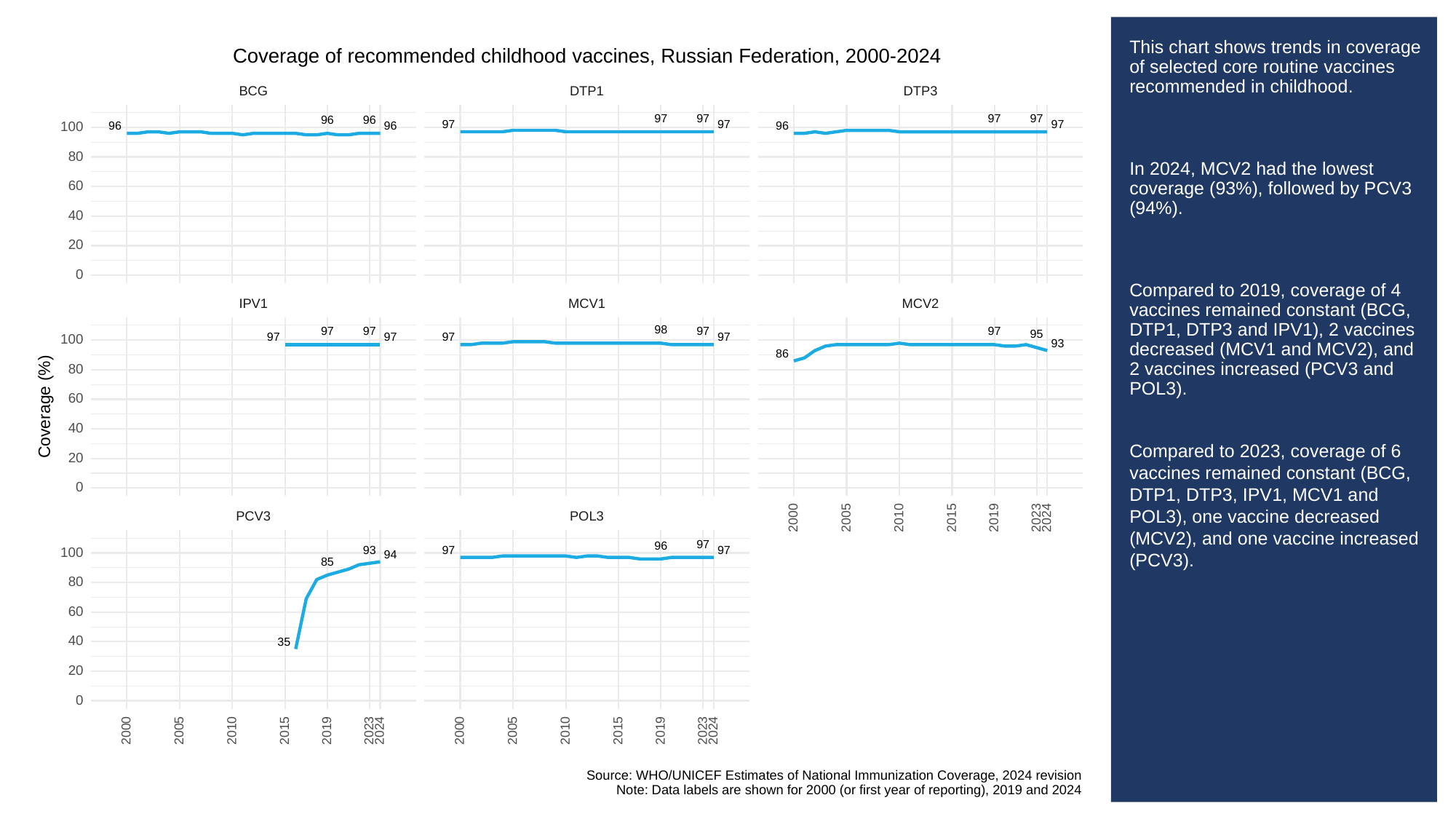

# This chart shows trends in coverage of selected core routine vaccines recommended in childhood.

In 2024, MCV2 had the lowest coverage (93%), followed by PCV3 (94%).

Compared to 2019, coverage of 4 vaccines remained constant (BCG, DTP1, DTP3 and IPV1), 2 vaccines decreased (MCV1 and MCV2), and 2 vaccines increased (PCV3 and POL3).

Compared to 2023, coverage of 6 vaccines remained constant (BCG, DTP1, DTP3, IPV1, MCV1 and POL3), one vaccine decreased (MCV2), and one vaccine increased (PCV3).

Coverage of recommended childhood vaccines, Russian Federation, 2000-2024
BCG
DTP3
DTP1

97
97
97
97
96
96
97
97
97
96
96
96
100

80

60

40

20

0

MCV1
MCV2
IPV1

98
97
97
97
97
95
97
97
97
97
100
93

86

80

60
Coverage (%)

40

20

0

POL3
PCV3
2023
2000
2005
2010
2015
2019
2024

97
96
97
97
93
100
94

85

80

60

40
35

20

0

2023
2023
2000
2005
2010
2015
2019
2024
2000
2005
2010
2015
2019
2024
Source: WHO/UNICEF Estimates of National Immunization Coverage, 2024 revision
Note: Data labels are shown for 2000 (or first year of reporting), 2019 and 2024